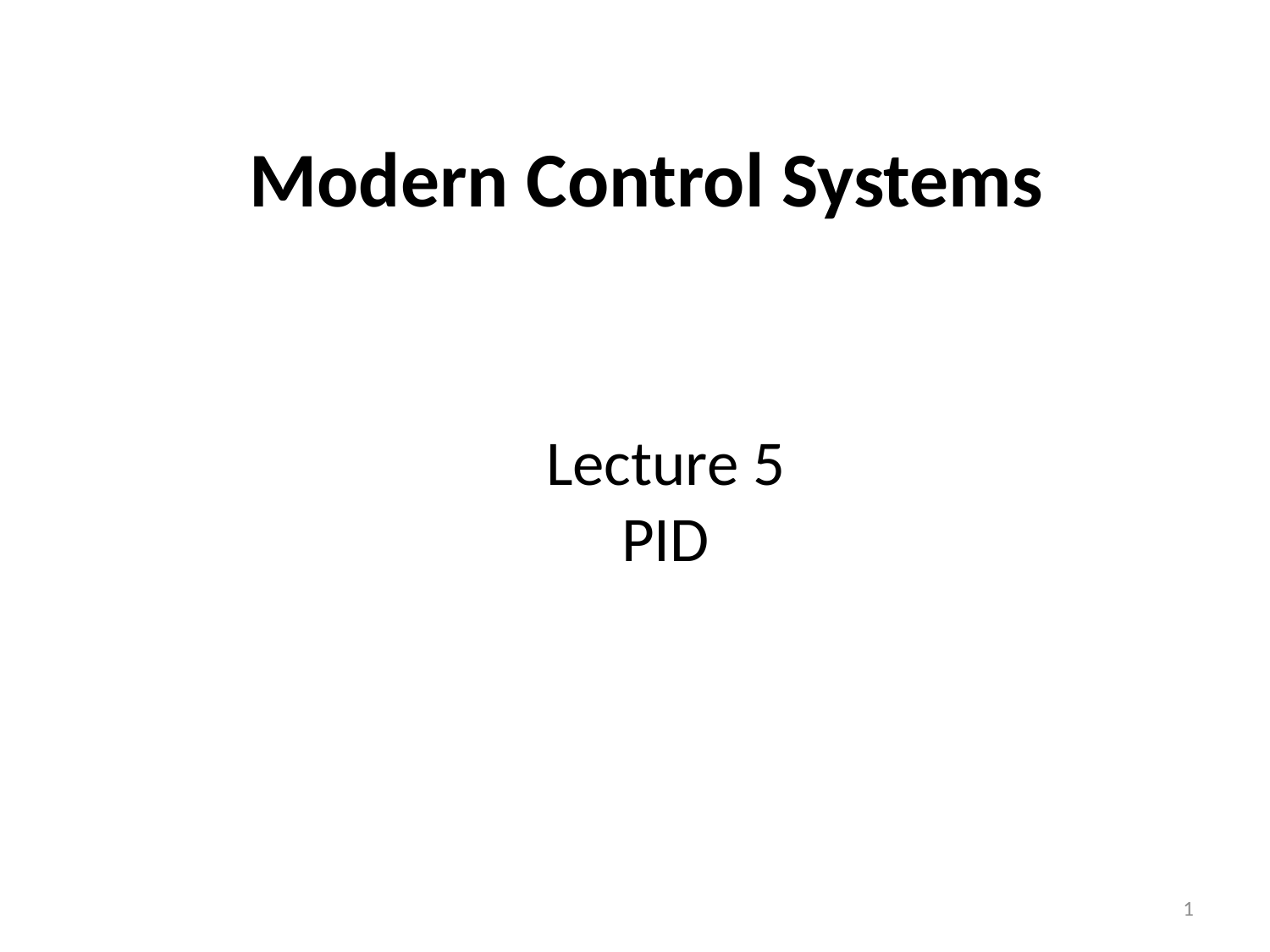

# Modern Control Systems
Lecture 5
PID
1